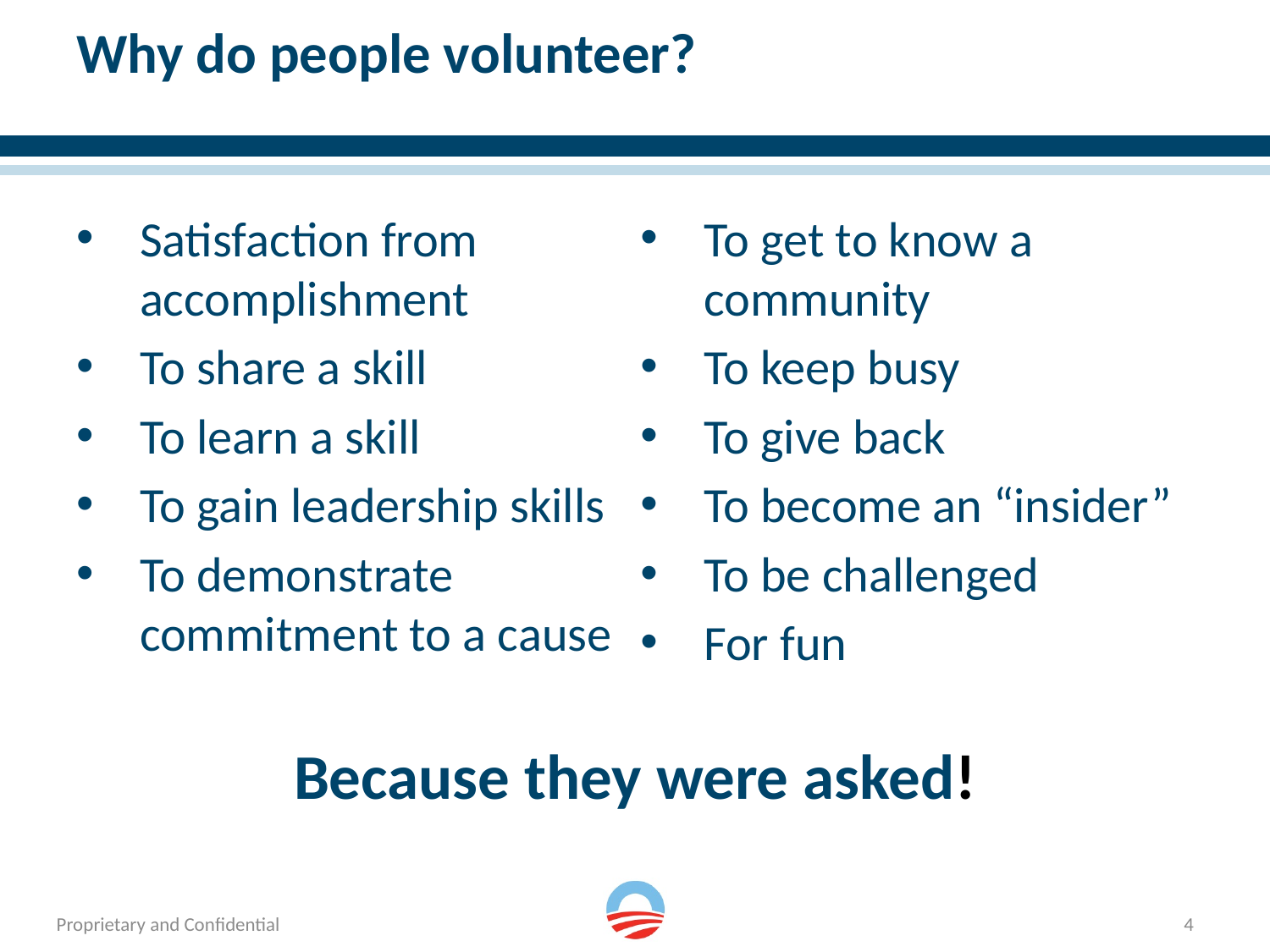

# Why do people volunteer?
Satisfaction from accomplishment
To share a skill
To learn a skill
To gain leadership skills
To demonstrate commitment to a cause

To get to know a community
To keep busy
To give back
To become an “insider”
To be challenged
For fun
Because they were asked!
4